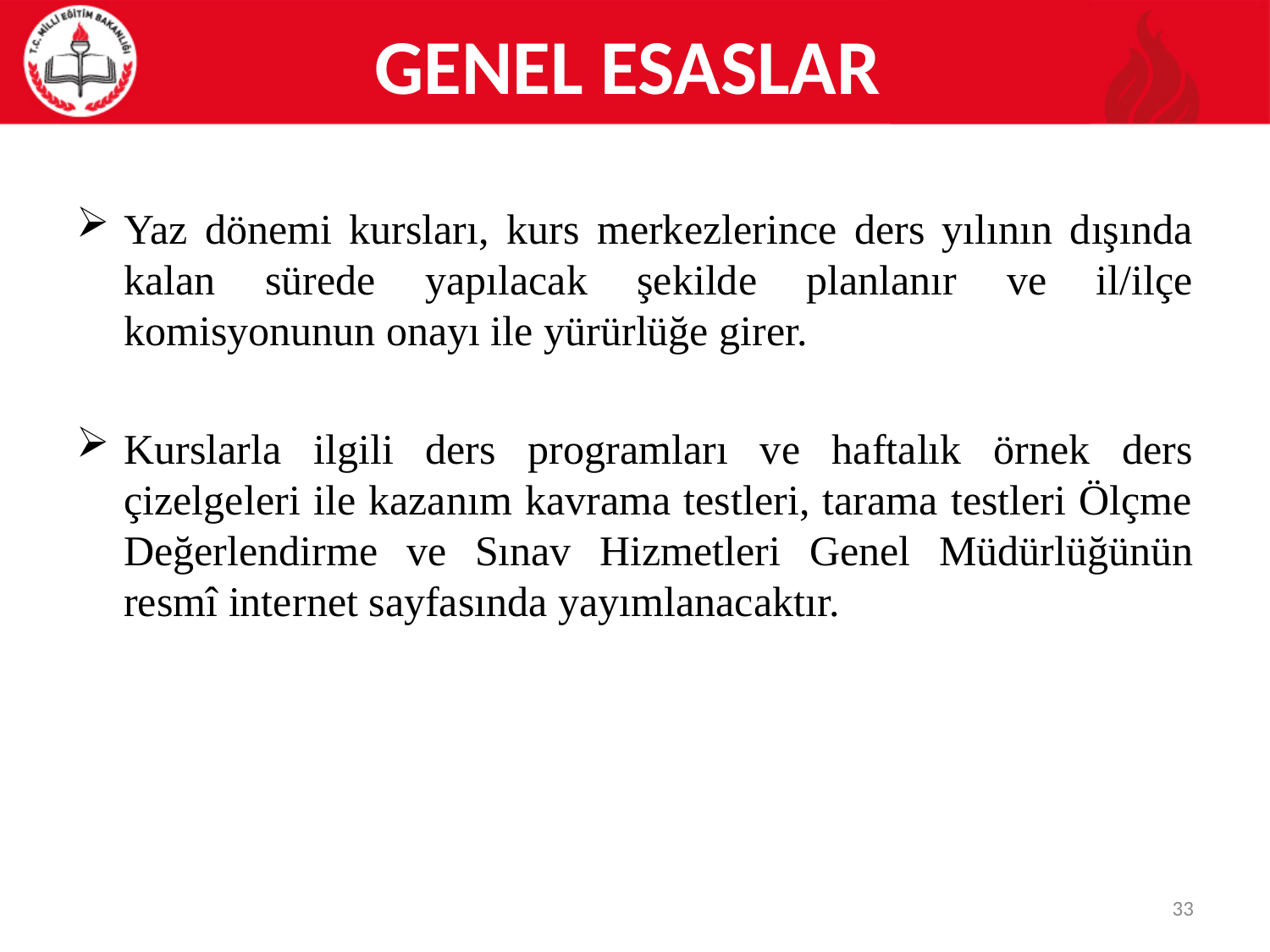

# GENEL ESASLAR

Yaz dönemi kursları, kurs merkezlerince ders yılının dışında kalan sürede yapılacak şekilde planlanır ve il/ilçe komisyonunun onayı ile yürürlüğe girer.

Kurslarla ilgili ders programları ve haftalık örnek ders çizelgeleri ile kazanım kavrama testleri, tarama testleri Ölçme Değerlendirme ve Sınav Hizmetleri Genel Müdürlüğünün resmî internet sayfasında yayımlanacaktır.

33